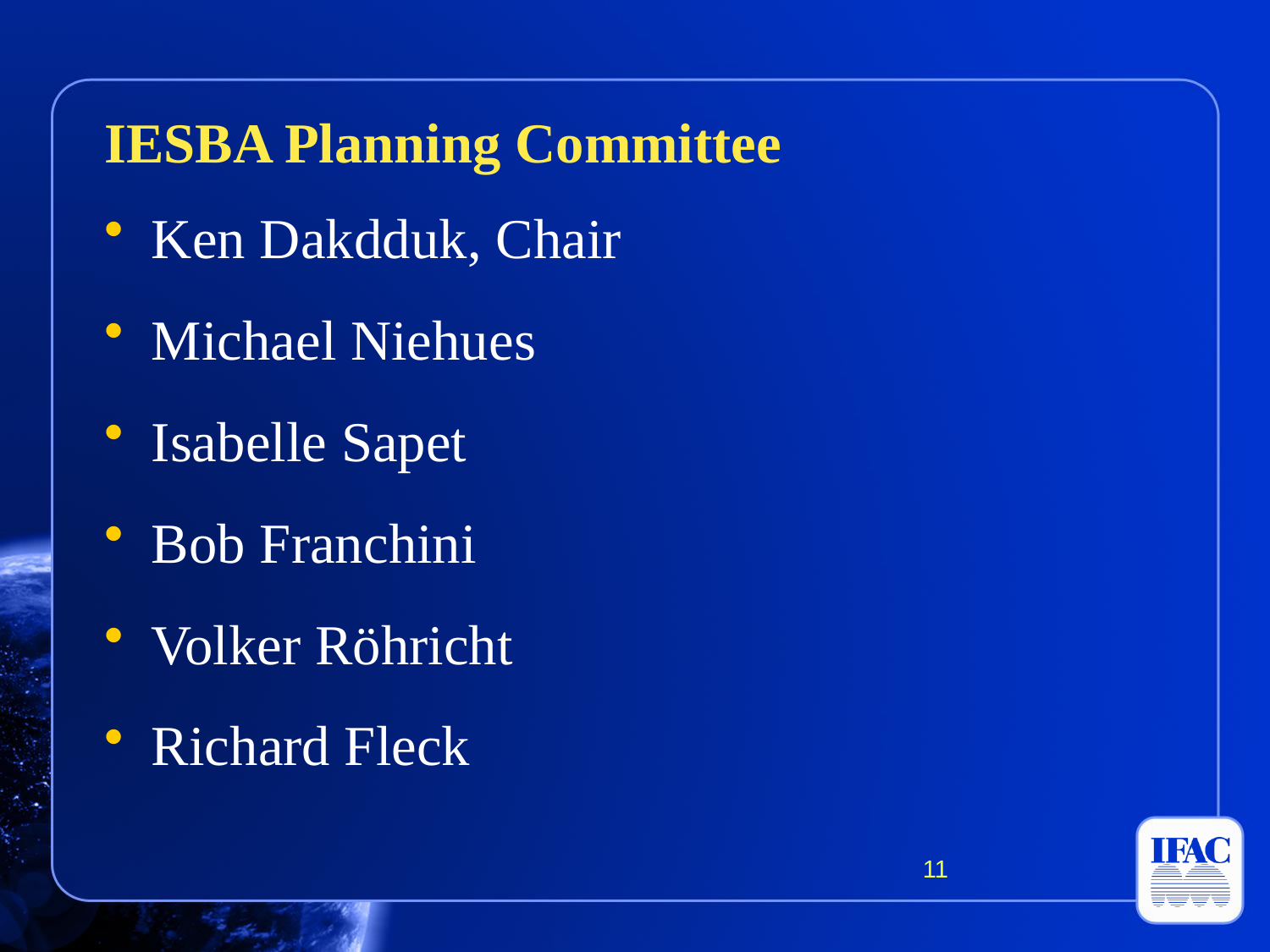

#
IESBA Planning Committee
Ken Dakdduk, Chair
Michael Niehues
Isabelle Sapet
Bob Franchini
Volker Röhricht
Richard Fleck
11